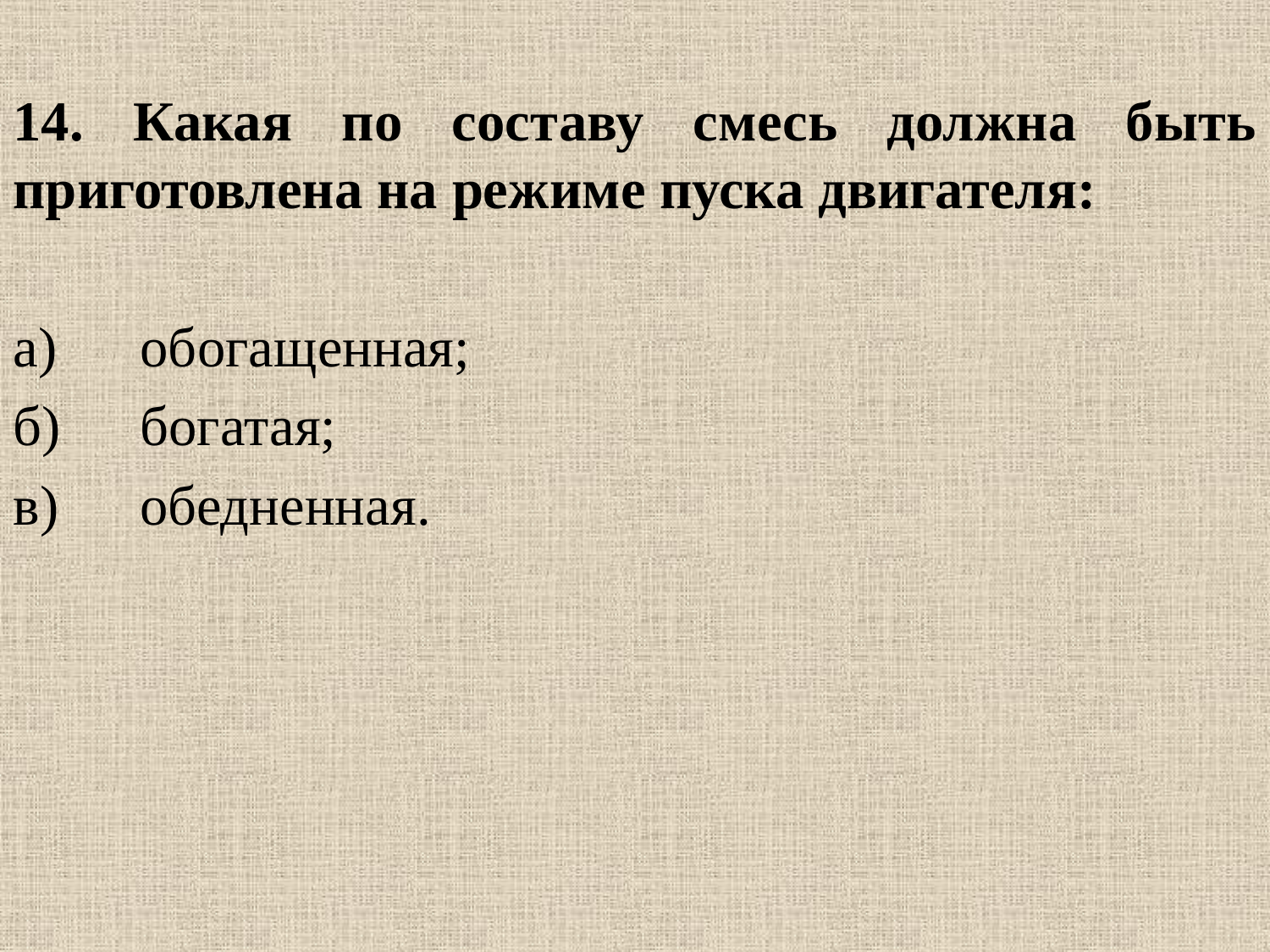

14. Какая по составу смесь должна быть приготовлена на режиме пуска двигателя:

а)	обогащенная;
б)	богатая;
в)	обедненная.